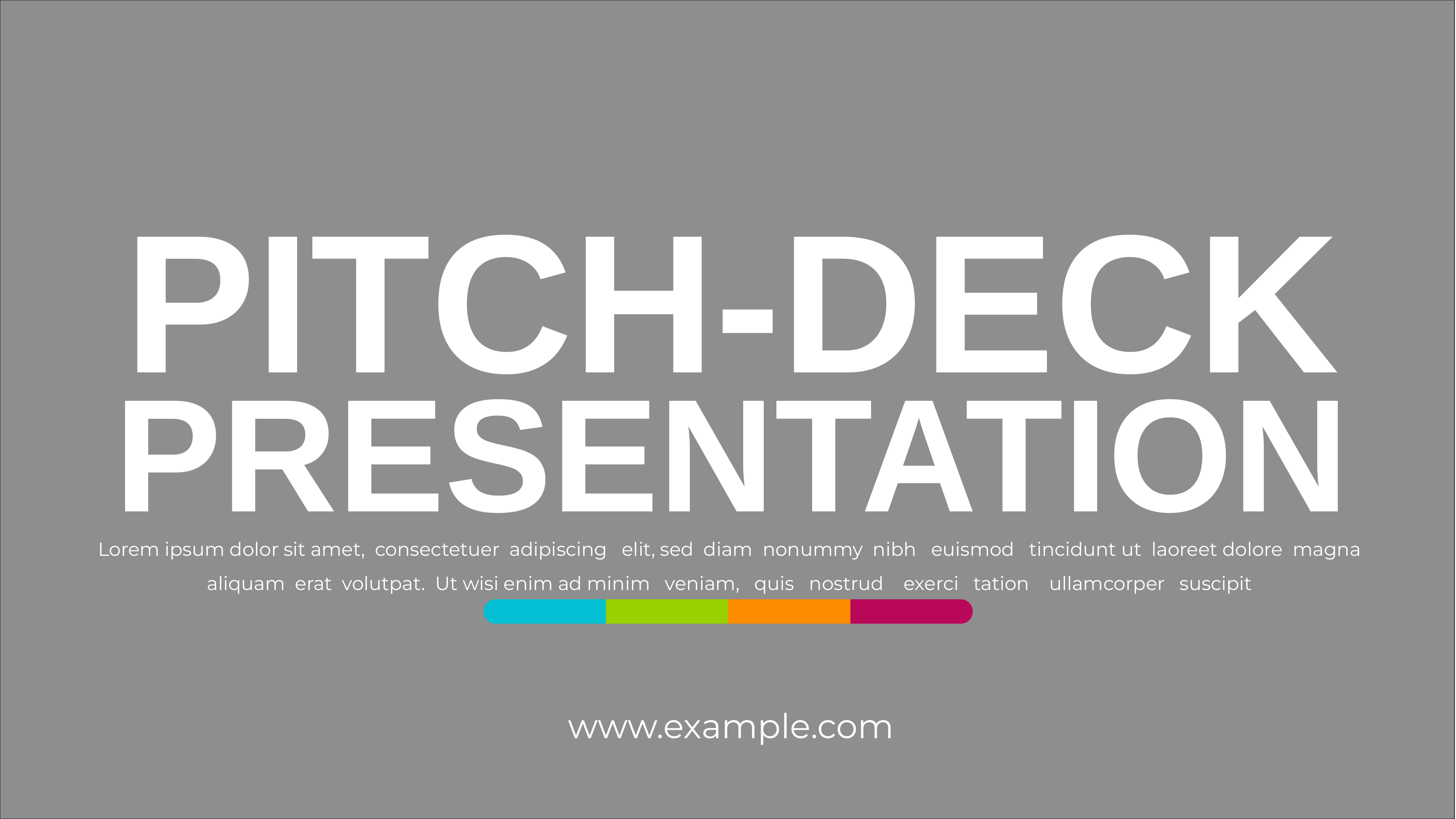

PITCH-DECK
PRESENTATION
Lorem ipsum dolor sit amet,  consectetuer  adipiscing   elit, sed  diam  nonummy  nibh   euismod   tincidunt ut  laoreet dolore  magna  aliquam  erat  volutpat.  Ut wisi enim ad minim   veniam,   quis   nostrud    exerci   tation    ullamcorper   suscipit

www.example.com